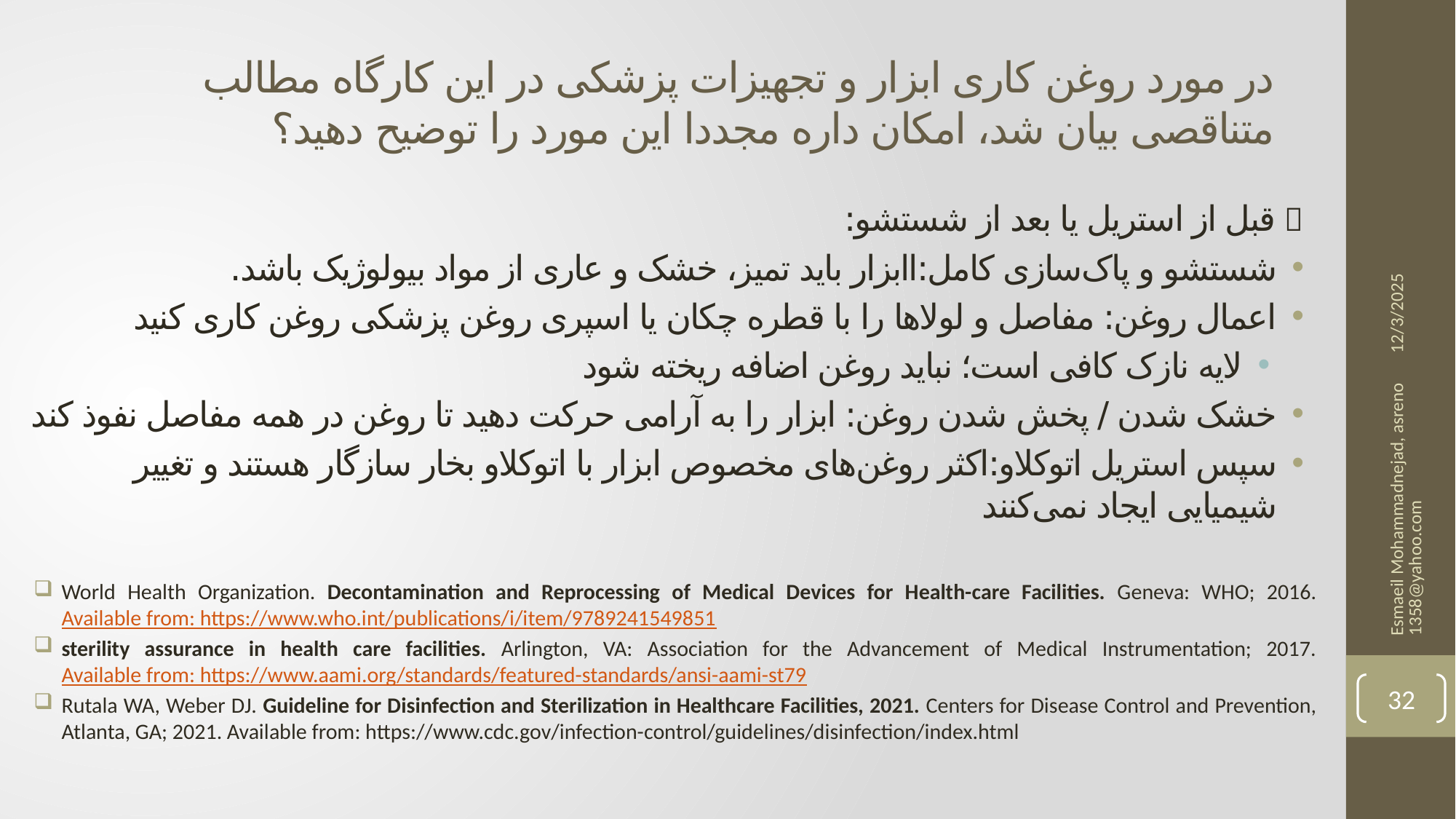

# در مورد روغن کاری ابزار و تجهیزات پزشکی در این کارگاه مطالب متناقصی بیان شد، امکان داره مجددا این مورد را توضیح دهید؟
12/3/2025
🔹 قبل از استریل یا بعد از شستشو:
شستشو و پاک‌سازی کامل:اابزار باید تمیز، خشک و عاری از مواد بیولوژیک باشد.
اعمال روغن: مفاصل و لولاها را با قطره چکان یا اسپری روغن پزشکی روغن کاری کنید
لایه نازک کافی است؛ نباید روغن اضافه ریخته شود
خشک شدن / پخش شدن روغن: ابزار را به آرامی حرکت دهید تا روغن در همه مفاصل نفوذ کند
سپس استریل اتوکلاو:اکثر روغن‌های مخصوص ابزار با اتوکلاو بخار سازگار هستند و تغییر شیمیایی ایجاد نمی‌کنند

World Health Organization. Decontamination and Reprocessing of Medical Devices for Health-care Facilities. Geneva: WHO; 2016. Available from: https://www.who.int/publications/i/item/9789241549851
sterility assurance in health care facilities. Arlington, VA: Association for the Advancement of Medical Instrumentation; 2017. Available from: https://www.aami.org/standards/featured-standards/ansi-aami-st79
Rutala WA, Weber DJ. Guideline for Disinfection and Sterilization in Healthcare Facilities, 2021. Centers for Disease Control and Prevention, Atlanta, GA; 2021. Available from: https://www.cdc.gov/infection-control/guidelines/disinfection/index.html

Esmaeil Mohammadnejad, asreno1358@yahoo.com
32